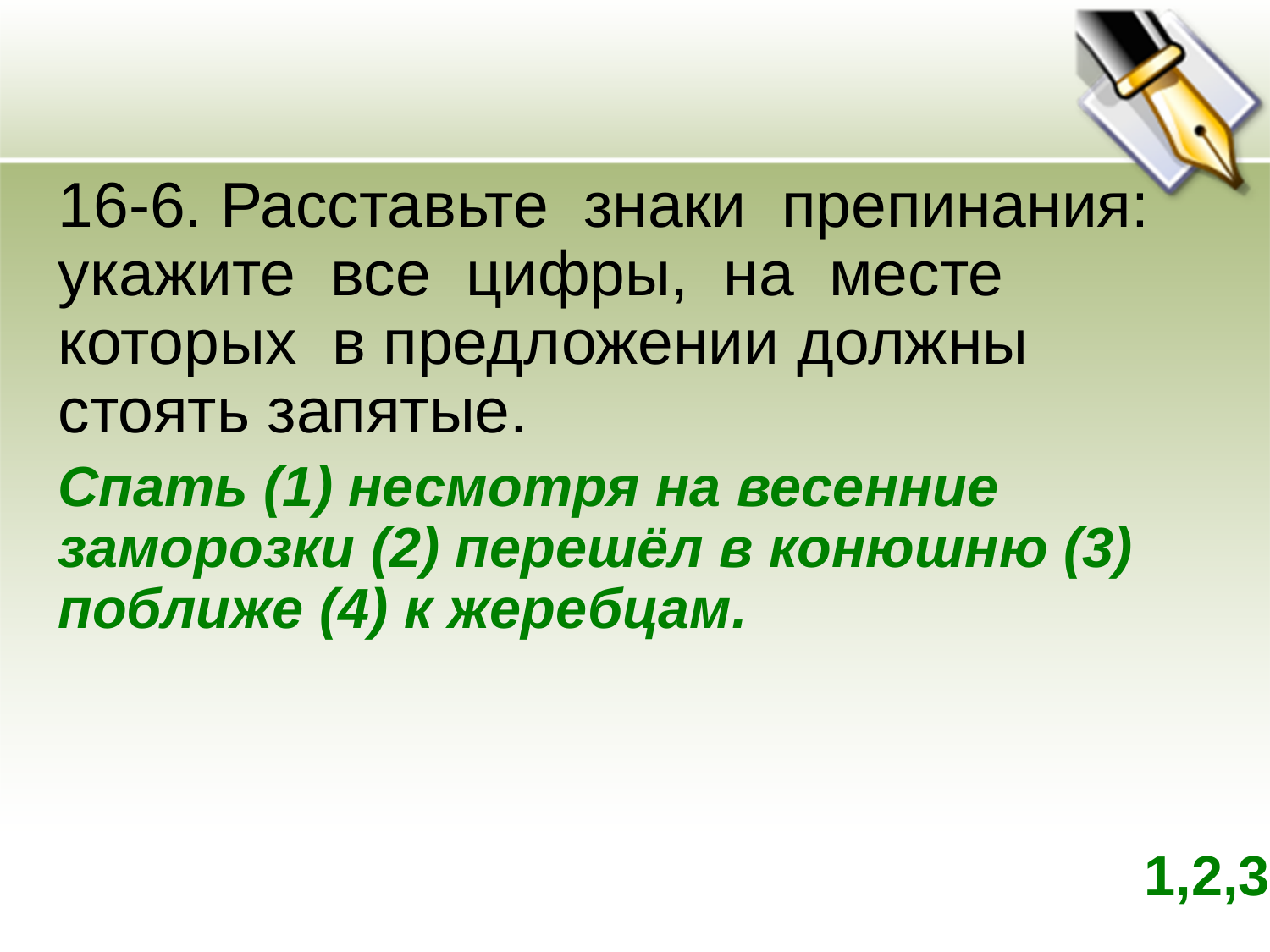

16-6. Расставьте  знаки  препинания:  укажите  все  цифры,  на  месте  которых  в предложении должны стоять запятые.
Спать (1) несмотря на весенние заморозки (2) перешёл в конюшню (3) поближе (4) к жеребцам.

1,2,3